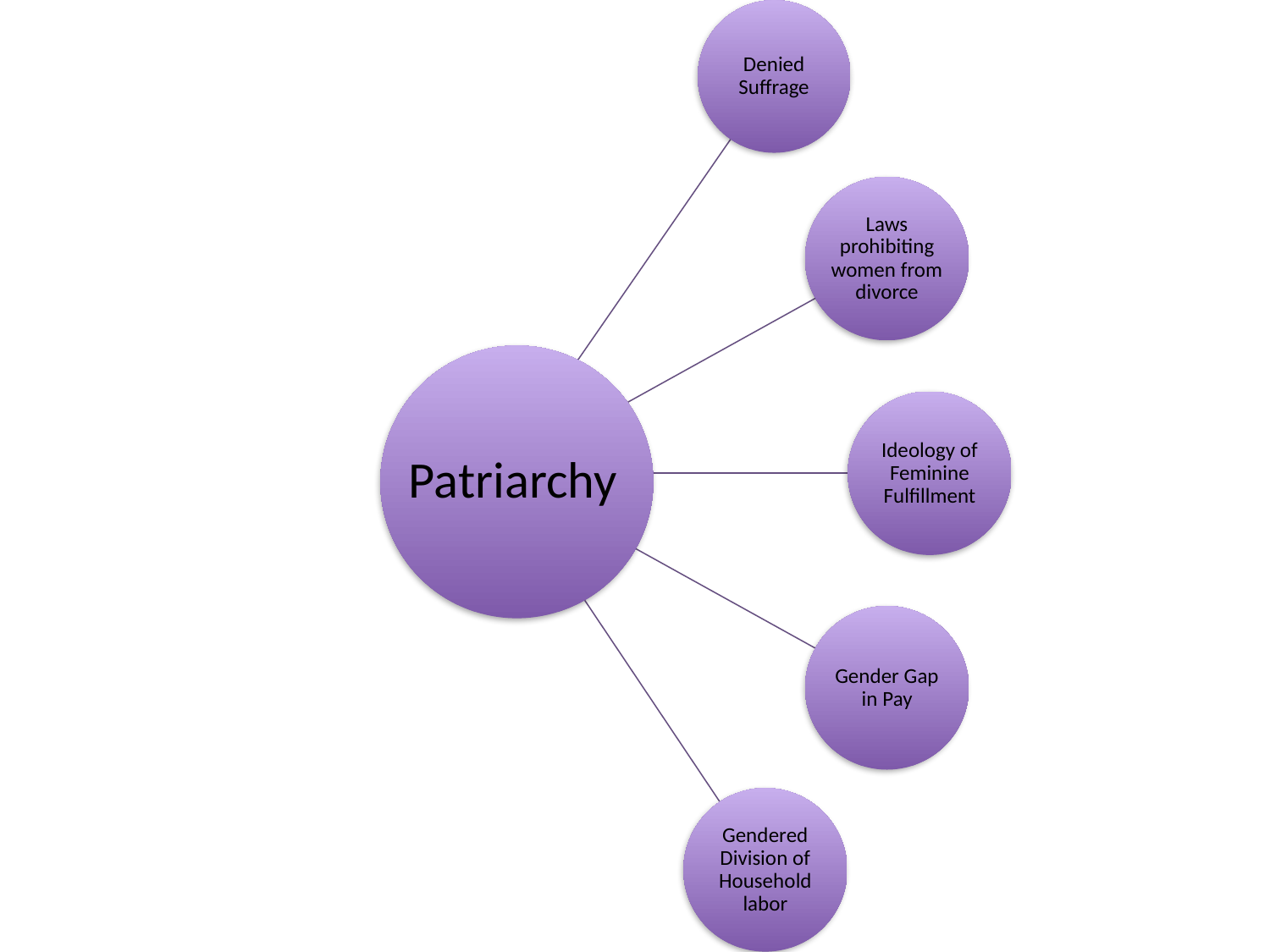

Denied Suffrage
Laws prohibiting women from divorce
Ideology of Feminine Fulfillment
Gender Gap in Pay
Gendered Division of Household labor
#
Patriarchy